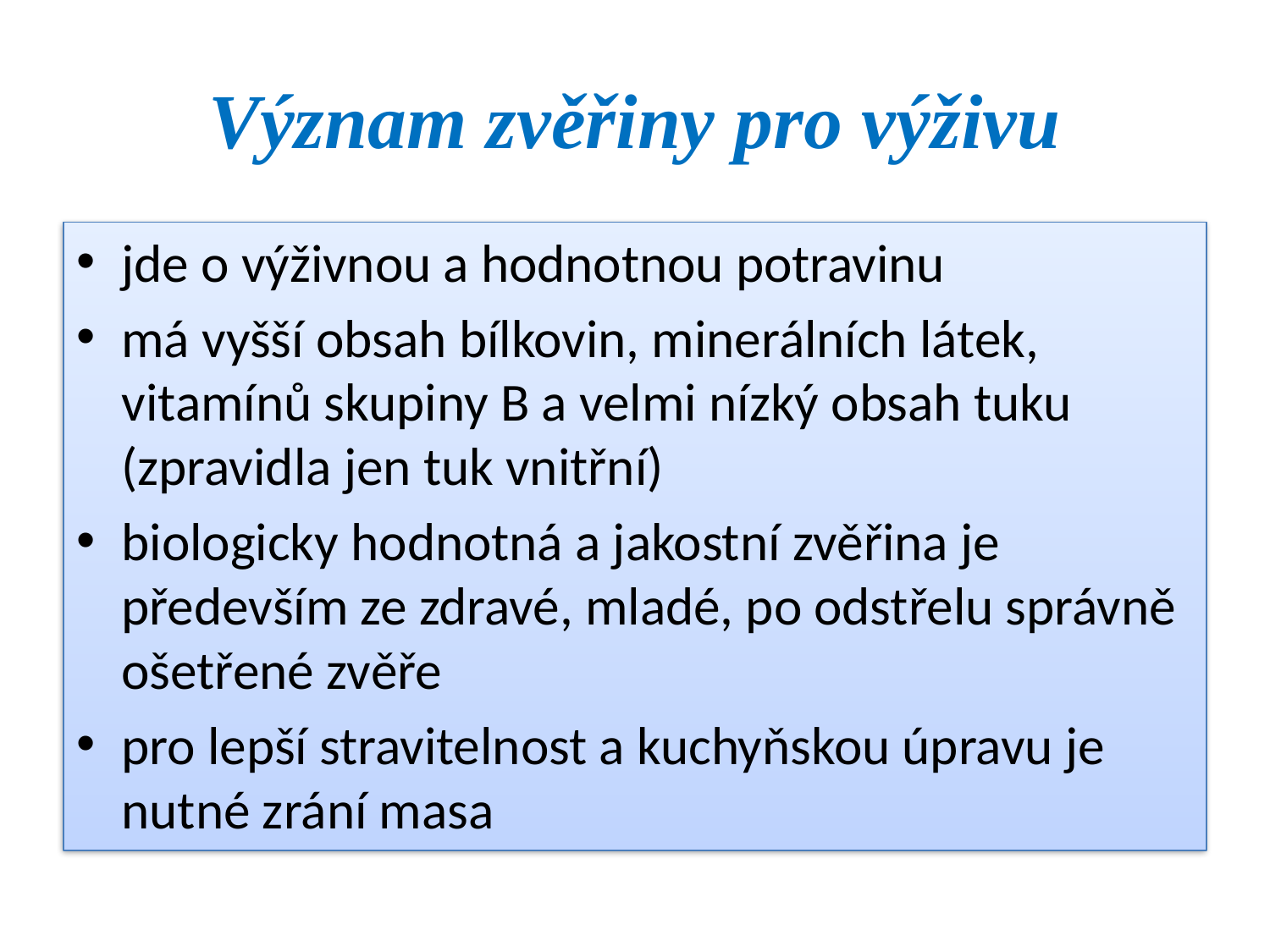

# Význam zvěřiny pro výživu
jde o výživnou a hodnotnou potravinu
má vyšší obsah bílkovin, minerálních látek, vitamínů skupiny B a velmi nízký obsah tuku (zpravidla jen tuk vnitřní)
biologicky hodnotná a jakostní zvěřina je především ze zdravé, mladé, po odstřelu správně ošetřené zvěře
pro lepší stravitelnost a kuchyňskou úpravu je nutné zrání masa